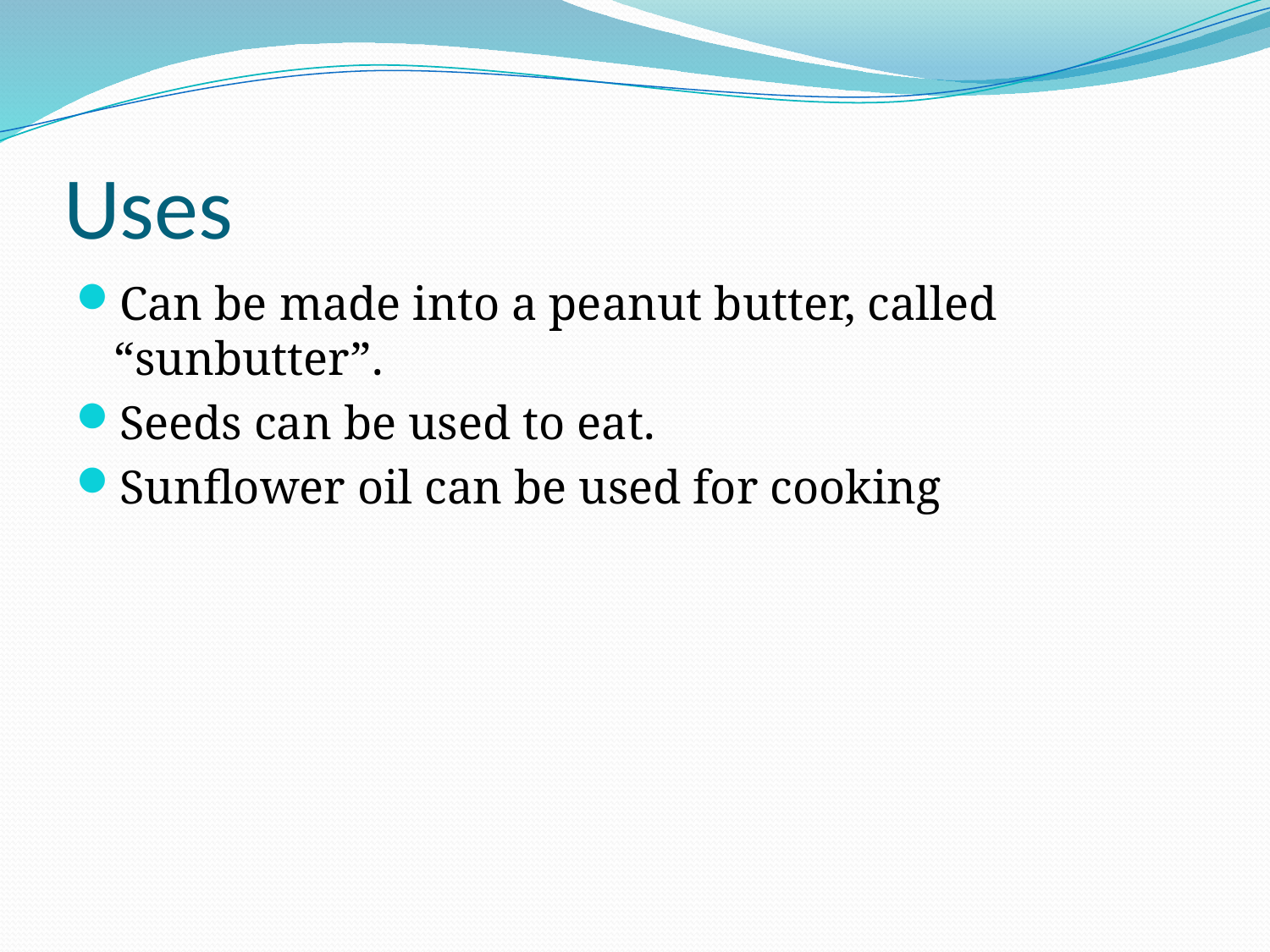

# Uses
Can be made into a peanut butter, called “sunbutter”.
Seeds can be used to eat.
Sunflower oil can be used for cooking